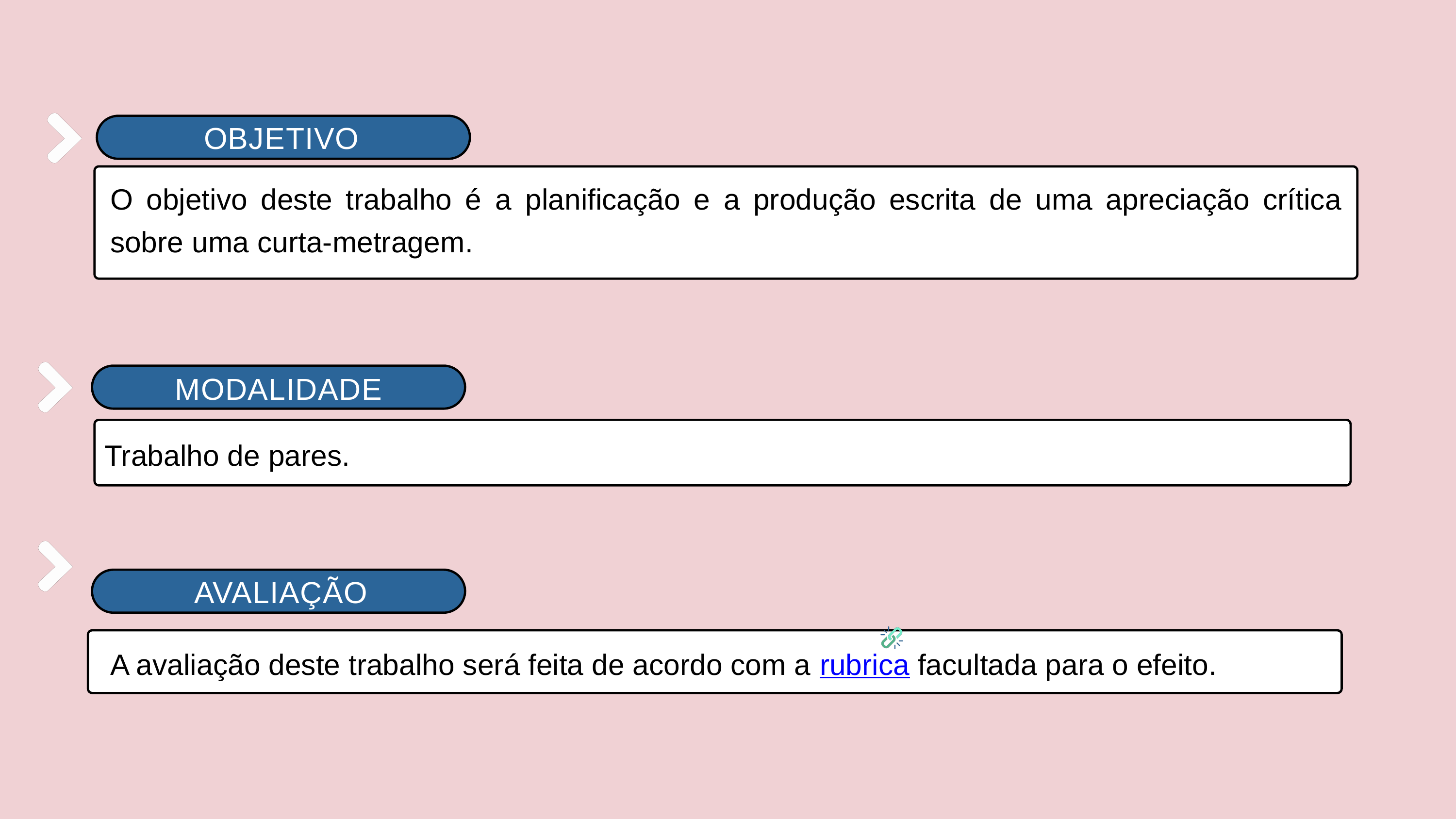

OBJETIVO

O objetivo deste trabalho é a planificação e a produção escrita de uma apreciação crítica sobre uma curta-metragem.

MODALIDADE

Trabalho de pares.

AVALIAÇÃO

A avaliação deste trabalho será feita de acordo com a rubrica facultada para o efeito.